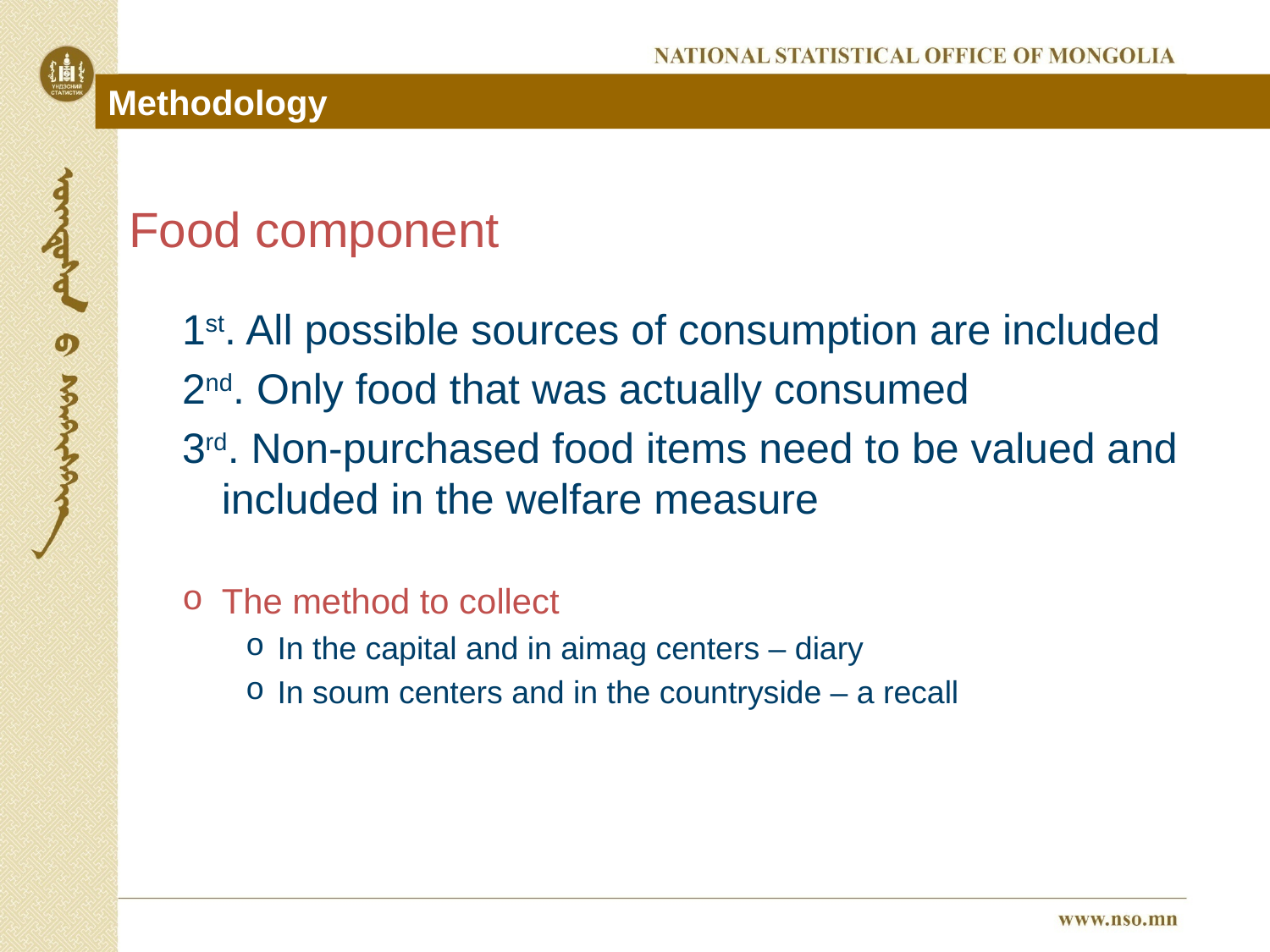

Methodology
# Food component
1st. All possible sources of consumption are included
2nd. Only food that was actually consumed
3rd. Non-purchased food items need to be valued and included in the welfare measure

The method to collect
In the capital and in aimag centers – diary
In soum centers and in the countryside – a recall